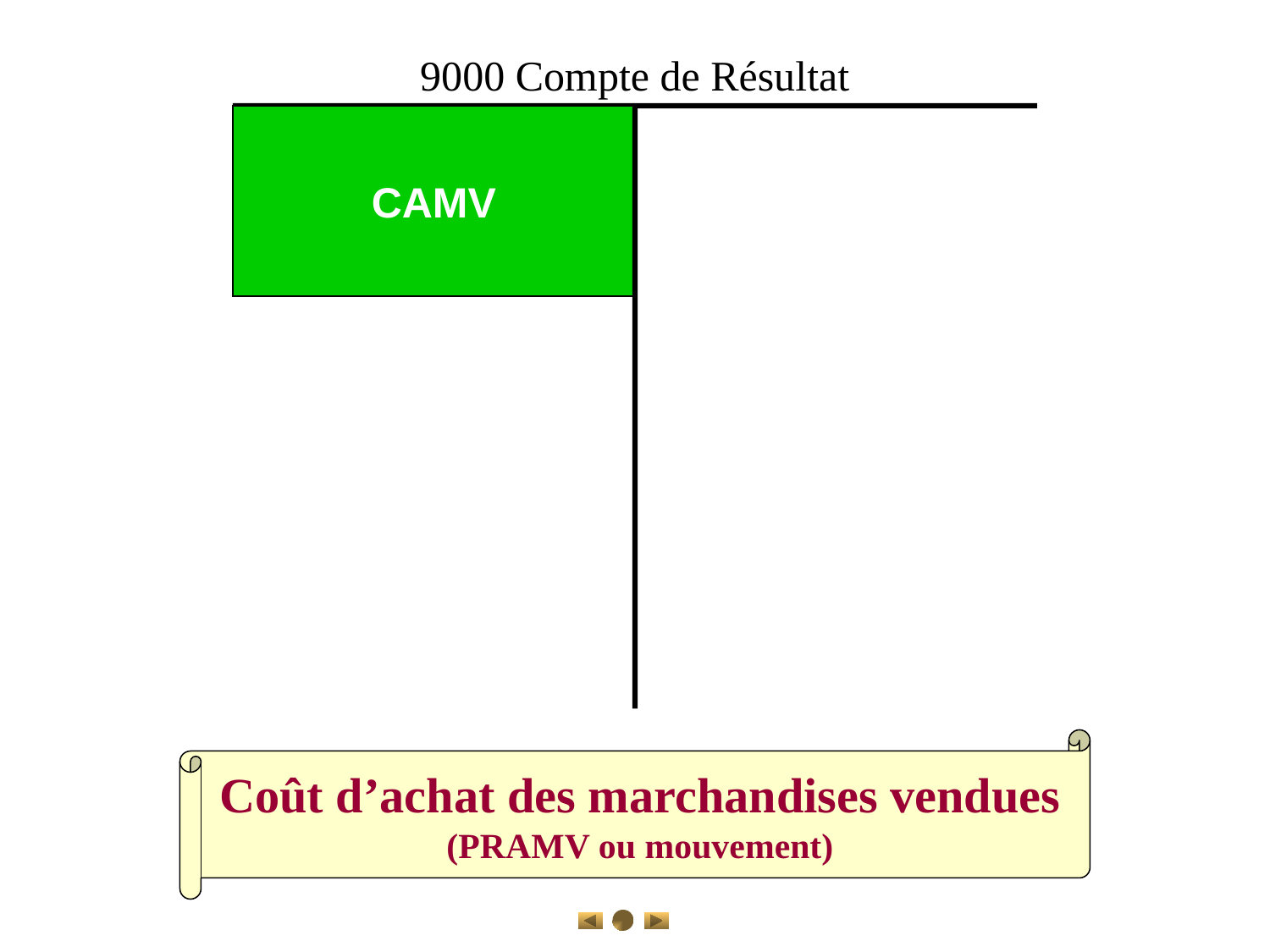

9000 Compte de Résultat

CAMV

Coût d’achat des marchandises vendues
(PRAMV ou mouvement)